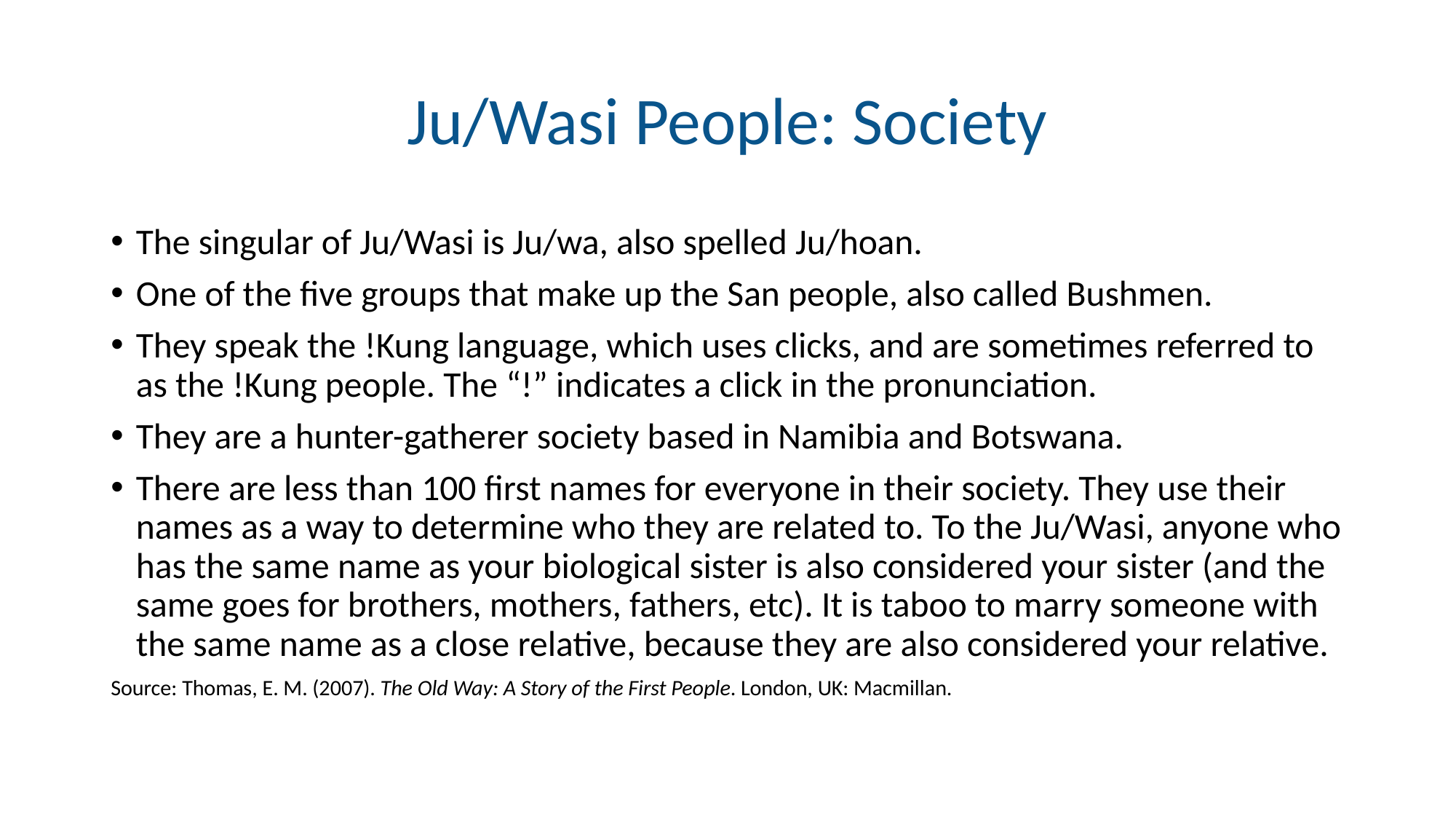

# Ju/Wasi People: Society
The singular of Ju/Wasi is Ju/wa, also spelled Ju/hoan.
One of the five groups that make up the San people, also called Bushmen.
They speak the !Kung language, which uses clicks, and are sometimes referred to as the !Kung people. The “!” indicates a click in the pronunciation.
They are a hunter-gatherer society based in Namibia and Botswana.
There are less than 100 first names for everyone in their society. They use their names as a way to determine who they are related to. To the Ju/Wasi, anyone who has the same name as your biological sister is also considered your sister (and the same goes for brothers, mothers, fathers, etc). It is taboo to marry someone with the same name as a close relative, because they are also considered your relative.
Source: Thomas, E. M. (2007). The Old Way: A Story of the First People. London, UK: Macmillan.